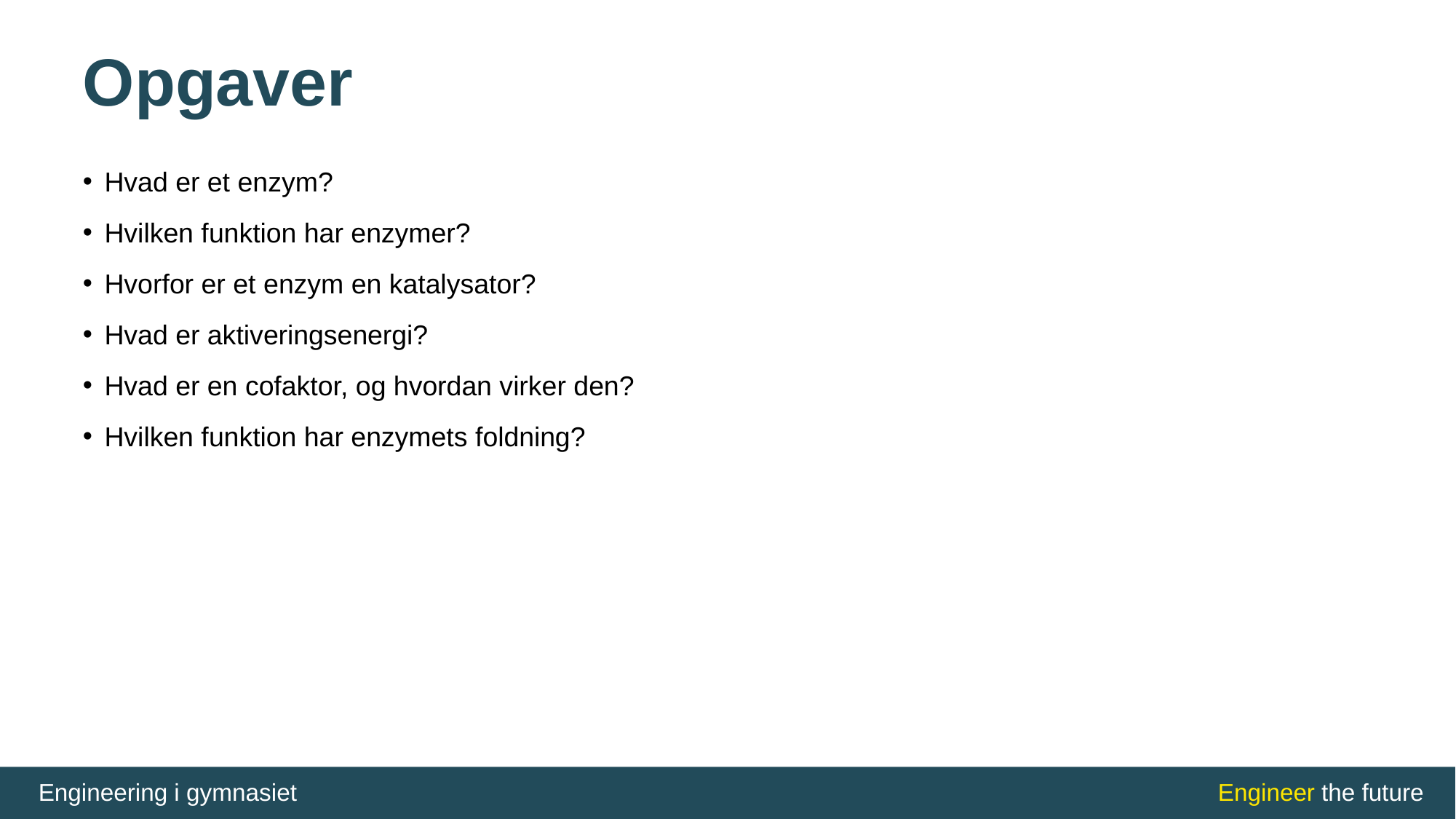

# Opgaver
Hvad er et enzym?
Hvilken funktion har enzymer?
Hvorfor er et enzym en katalysator?
Hvad er aktiveringsenergi?
Hvad er en cofaktor, og hvordan virker den?
Hvilken funktion har enzymets foldning?